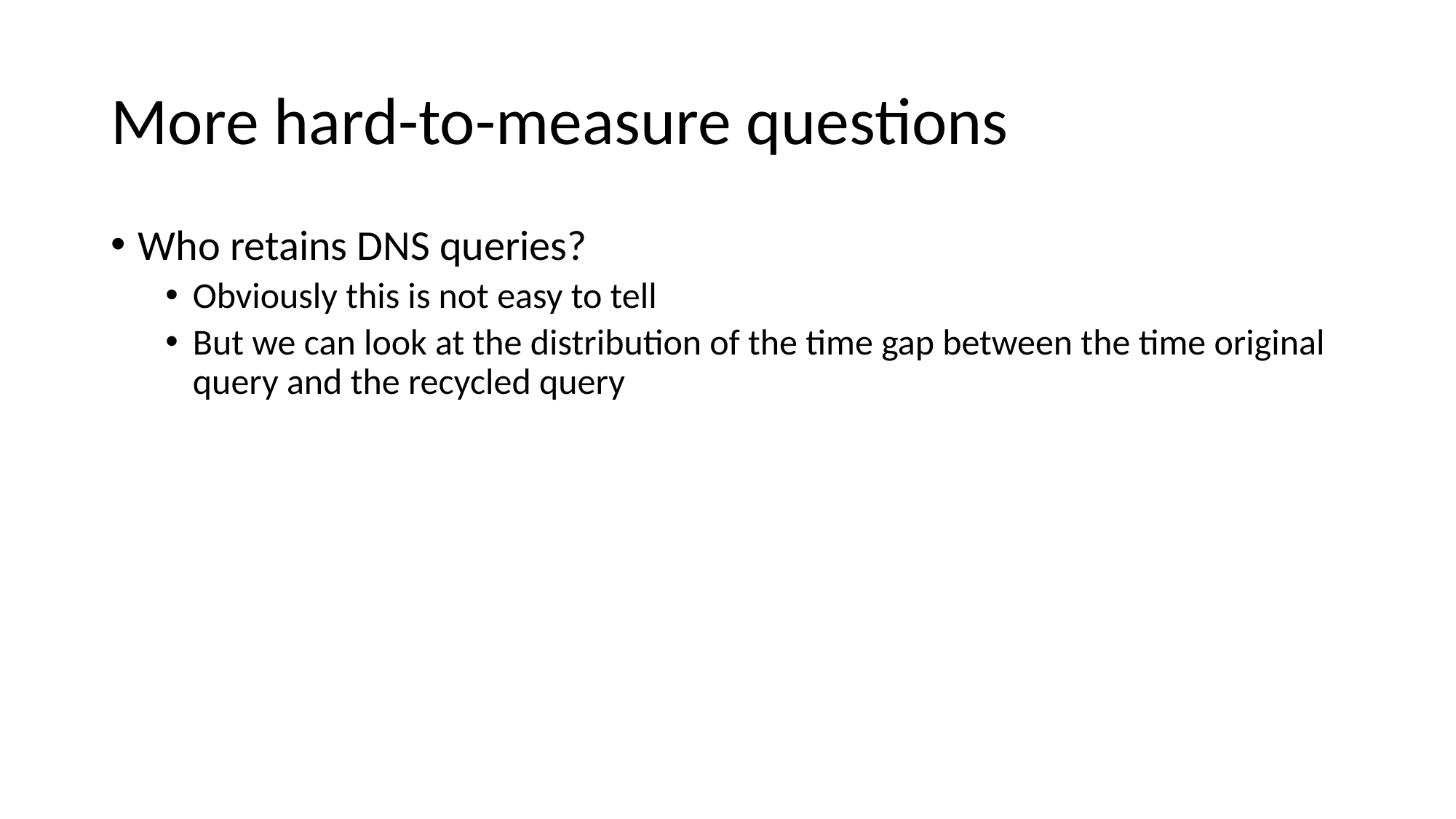

# More hard-to-measure questions
Who retains DNS queries?
Obviously this is not easy to tell
But we can look at the distribution of the time gap between the time original query and the recycled query